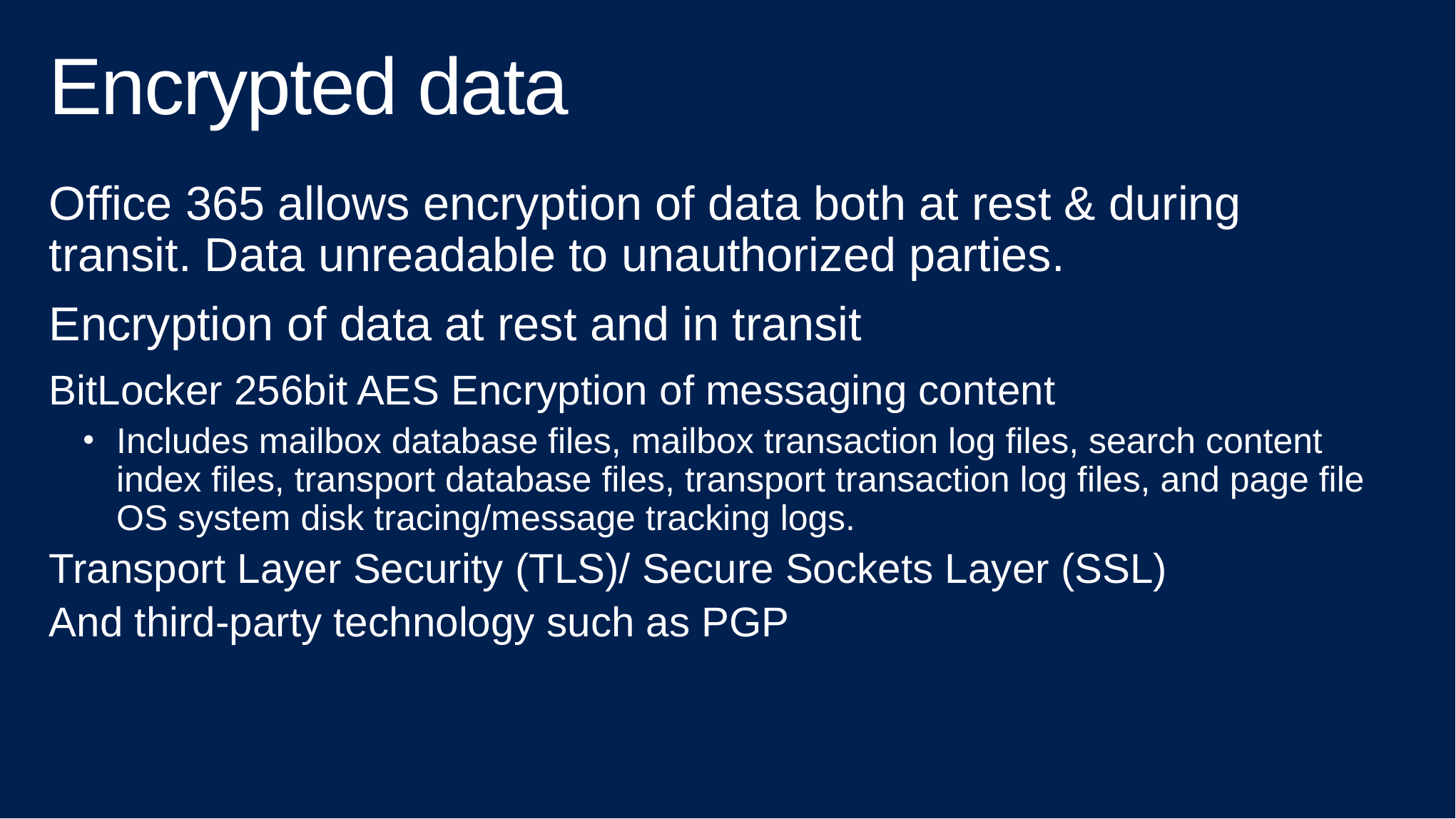

# Encrypted data
Office 365 allows encryption of data both at rest & during transit. Data unreadable to unauthorized parties.
Encryption of data at rest and in transit
BitLocker 256bit AES Encryption of messaging content
Includes mailbox database files, mailbox transaction log files, search content index files, transport database files, transport transaction log files, and page file OS system disk tracing/message tracking logs.
Transport Layer Security (TLS)/ Secure Sockets Layer (SSL)
And third-party technology such as PGP